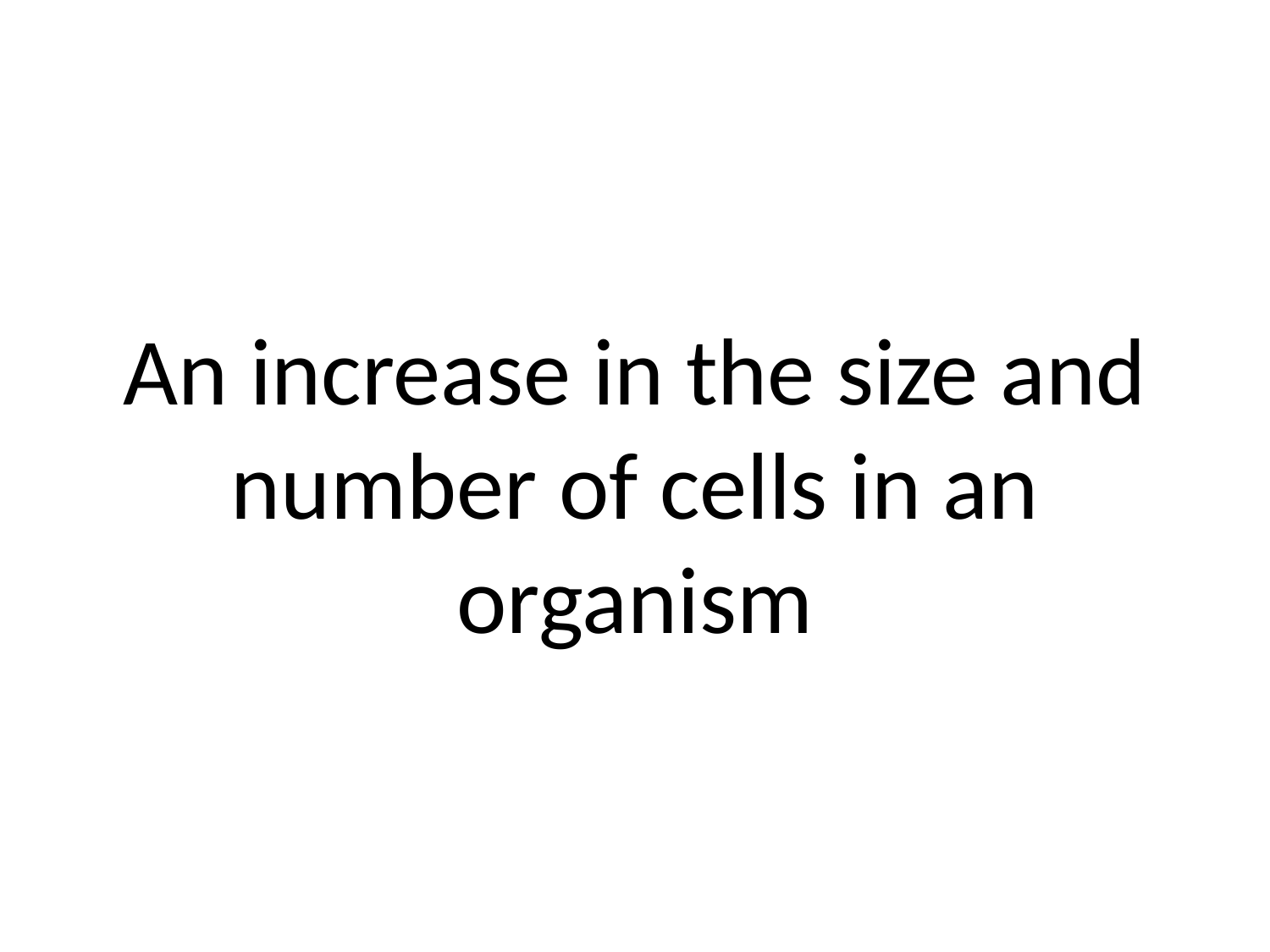

# An increase in the size and number of cells in an organism